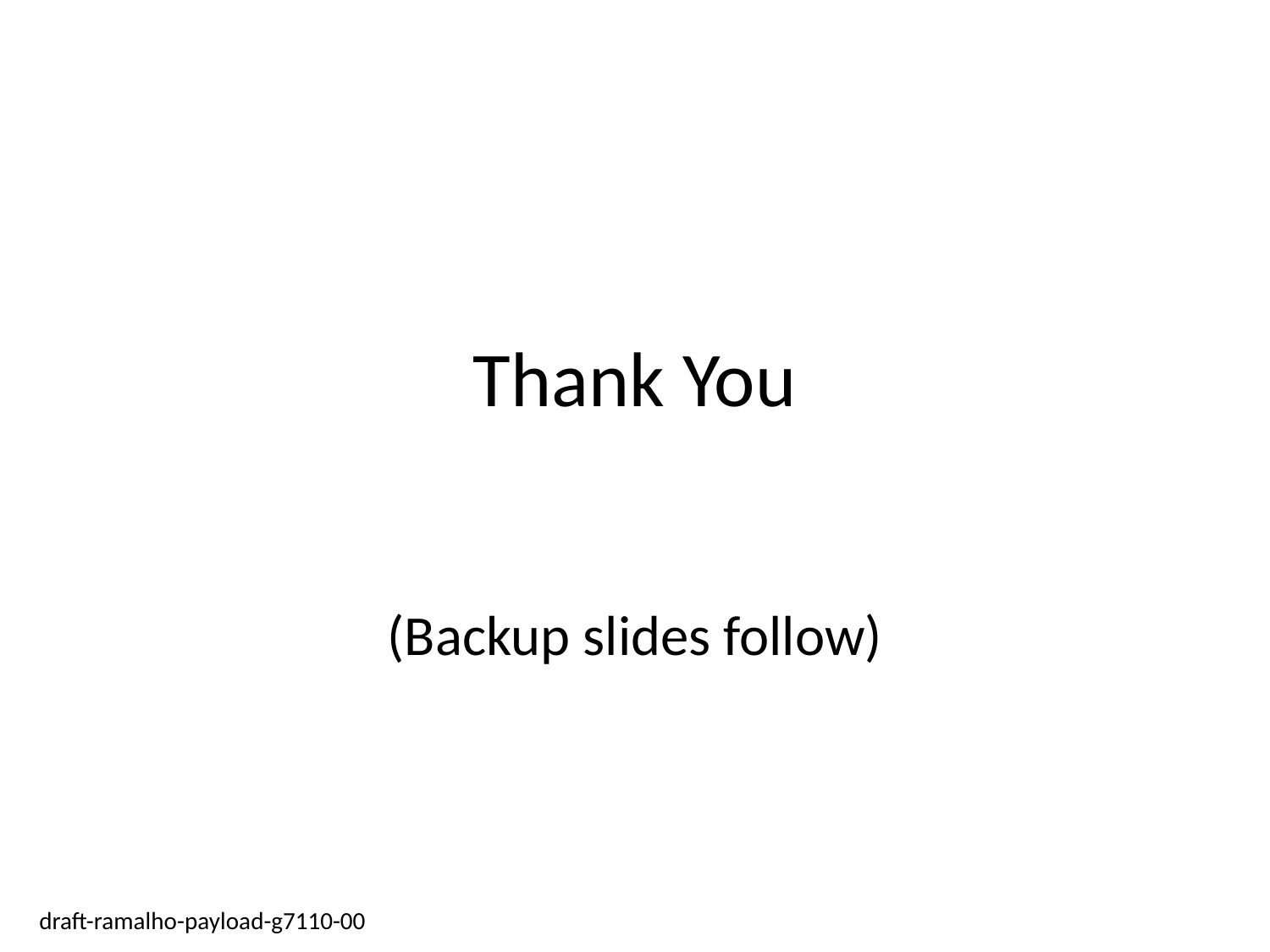

# Thank You
(Backup slides follow)
draft-ramalho-payload-g7110-00